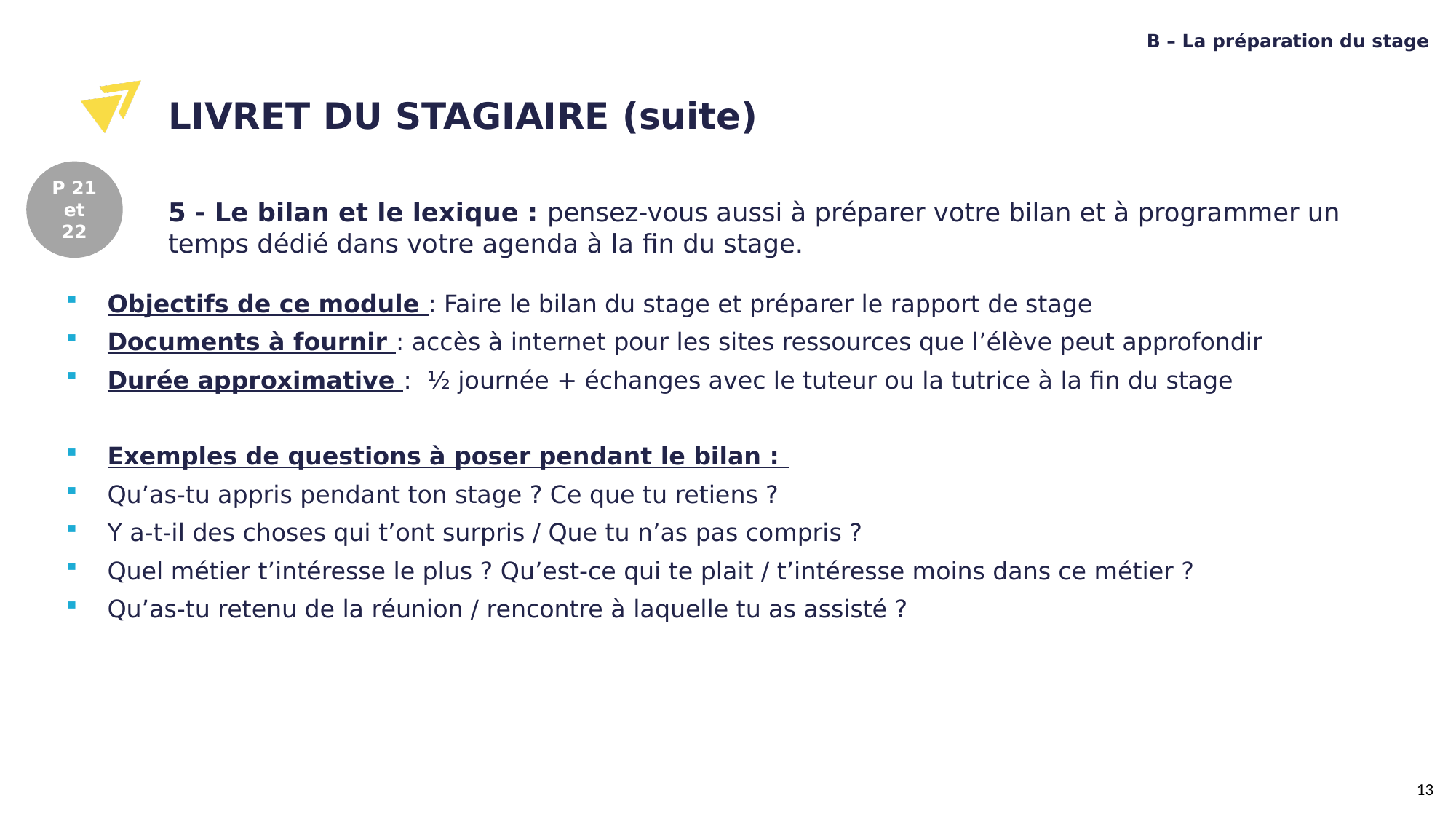

B – La préparation du stage
LIVRET DU STAGIAIRE (suite)
P 21 et 22
5 - Le bilan et le lexique : pensez-vous aussi à préparer votre bilan et à programmer un temps dédié dans votre agenda à la fin du stage.
Objectifs de ce module : Faire le bilan du stage et préparer le rapport de stage
Documents à fournir : accès à internet pour les sites ressources que l’élève peut approfondir
Durée approximative :  ½ journée + échanges avec le tuteur ou la tutrice à la fin du stage

Exemples de questions à poser pendant le bilan :
Qu’as-tu appris pendant ton stage ? Ce que tu retiens ?
Y a-t-il des choses qui t’ont surpris / Que tu n’as pas compris ?
Quel métier t’intéresse le plus ? Qu’est-ce qui te plait / t’intéresse moins dans ce métier ?
Qu’as-tu retenu de la réunion / rencontre à laquelle tu as assisté ?

13